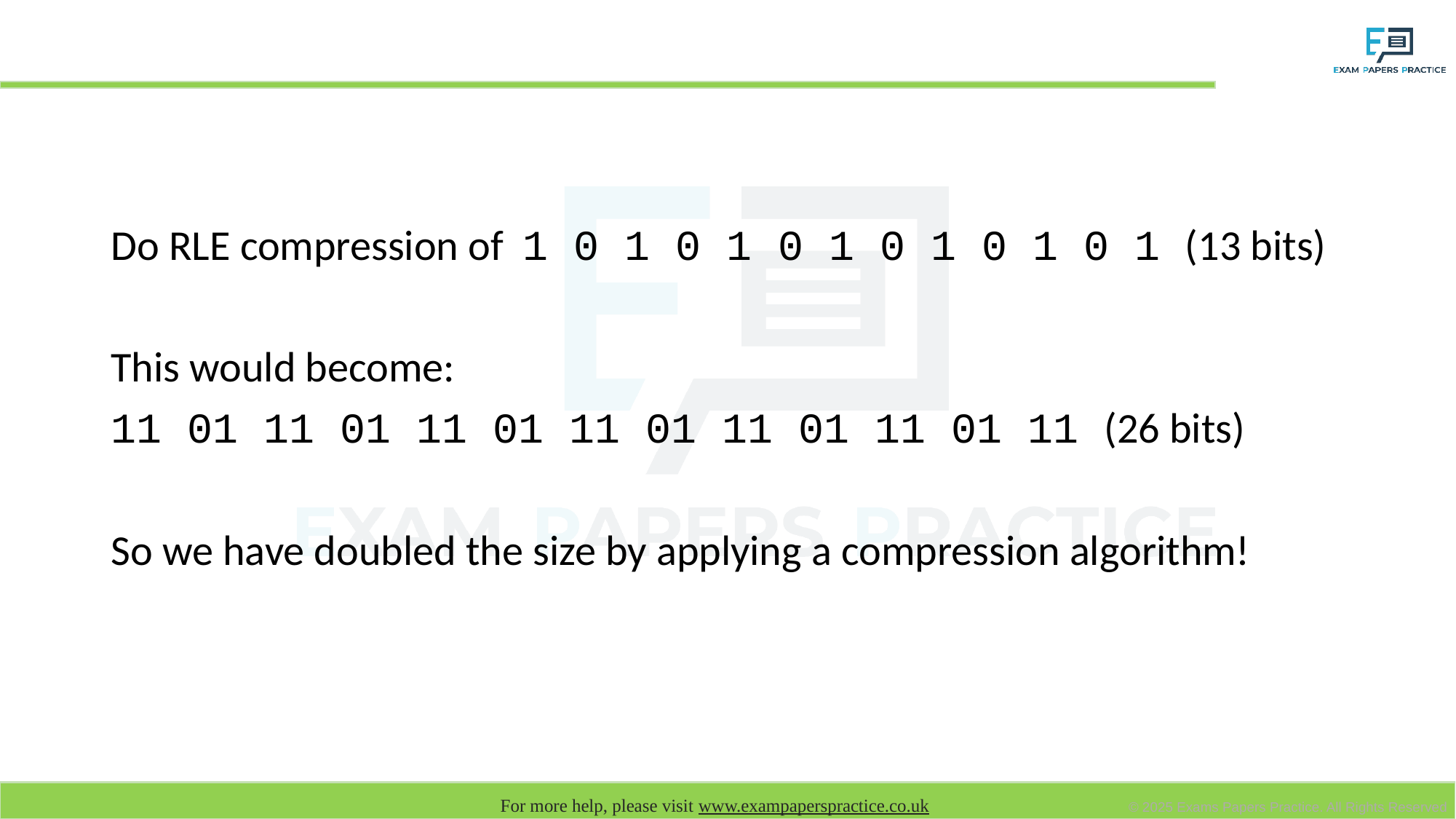

# Warning: Another example
Do RLE compression of  1 0 1 0 1 0 1 0 1 0 1 0 1 (13 bits)

This would become:
11 01 11 01 11 01 11 01 11 01 11 01 11 (26 bits)

So we have doubled the size by applying a compression algorithm!